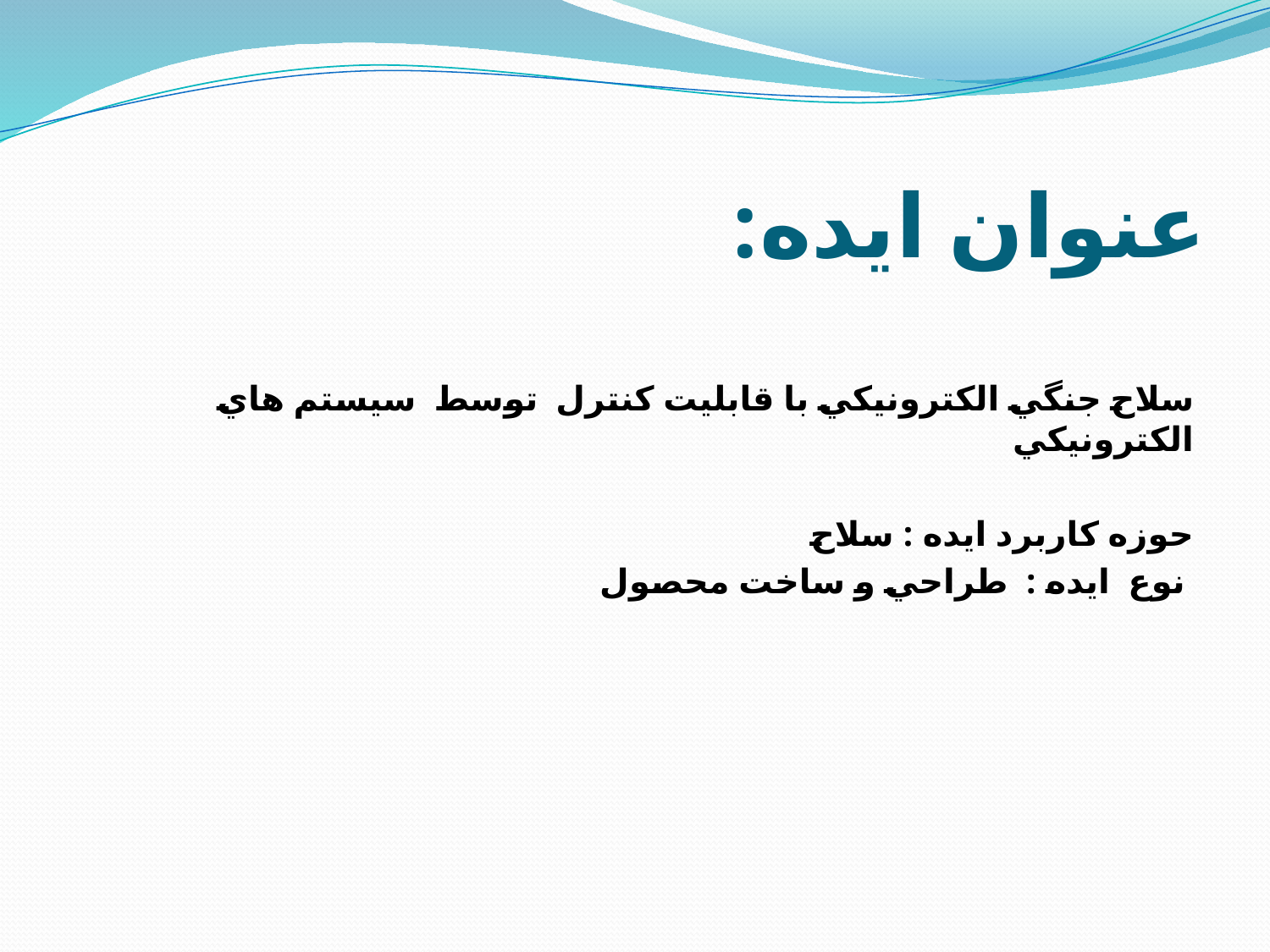

# عنوان ايده:
سلاح جنگي الكترونيكي با قابليت كنترل  توسط  سيستم هاي الكترونيكي

حوزه كاربرد ایده : سلاح
 نوع  ايده :  طراحي و ساخت محصول